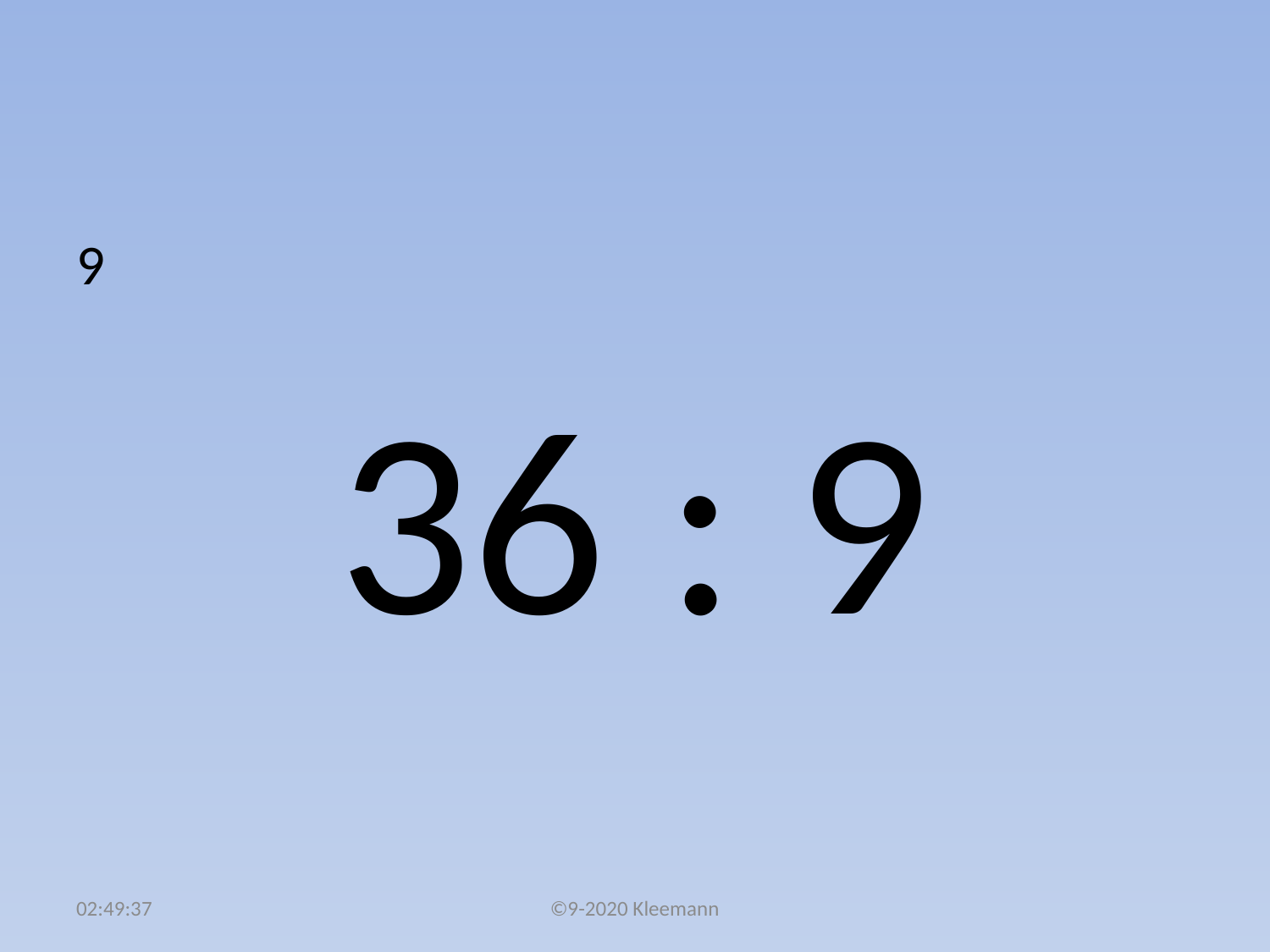

#
9
36 : 9
02:49:37
©9-2020 Kleemann